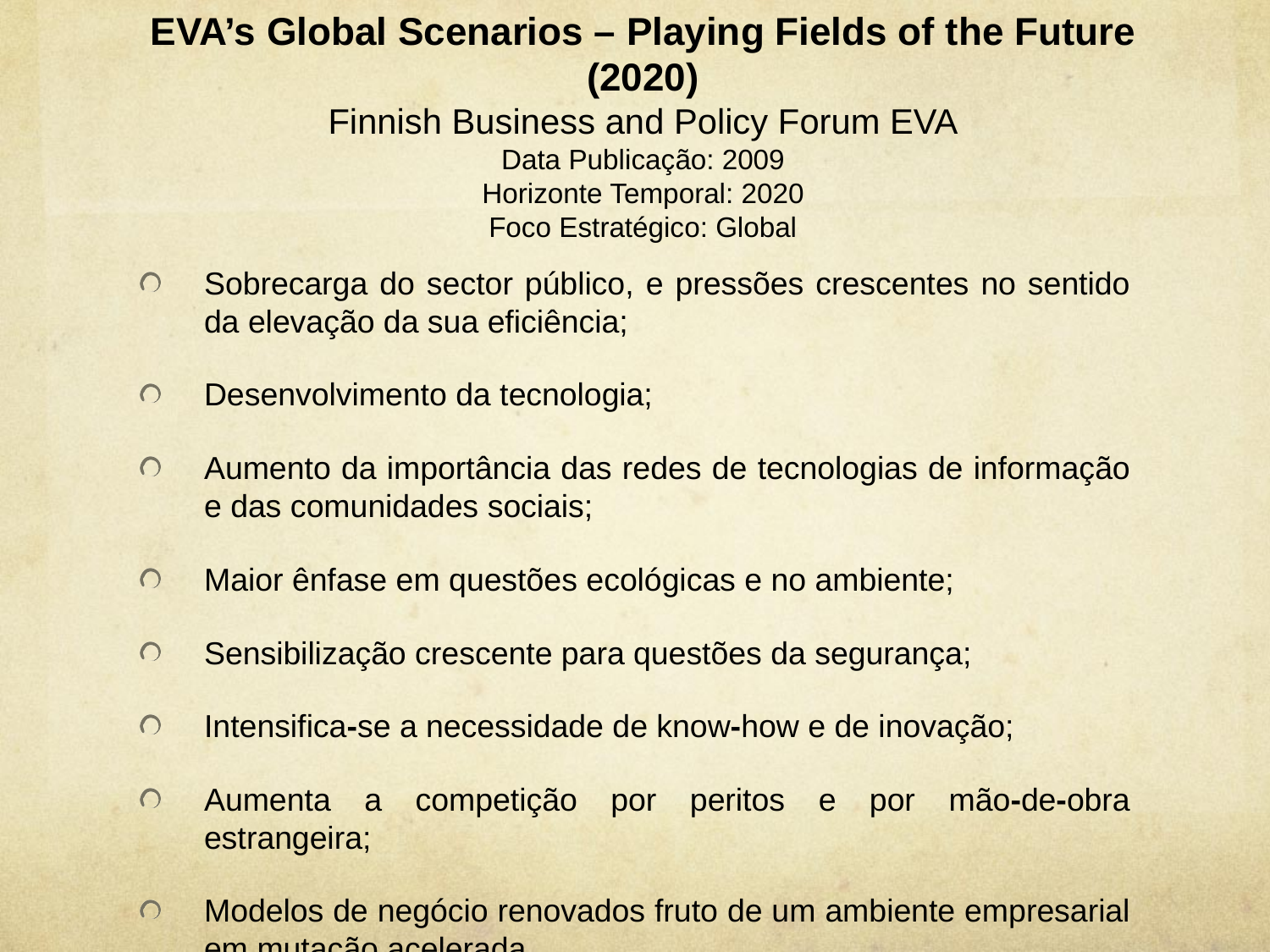

# EVA’s Global Scenarios – Playing Fields of the Future (2020) Finnish Business and Policy Forum EVA Data Publicação: 2009 Horizonte Temporal: 2020 Foco Estratégico: Global
Sobrecarga do sector público, e pressões crescentes no sentido da elevação da sua eficiência;
Desenvolvimento da tecnologia;
Aumento da importância das redes de tecnologias de informação e das comunidades sociais;
Maior ênfase em questões ecológicas e no ambiente;
Sensibilização crescente para questões da segurança;
Intensifica‐se a necessidade de know‐how e de inovação;
Aumenta a competição por peritos e por mão‐de‐obra estrangeira;
Modelos de negócio renovados fruto de um ambiente empresarial em mutação acelerada.